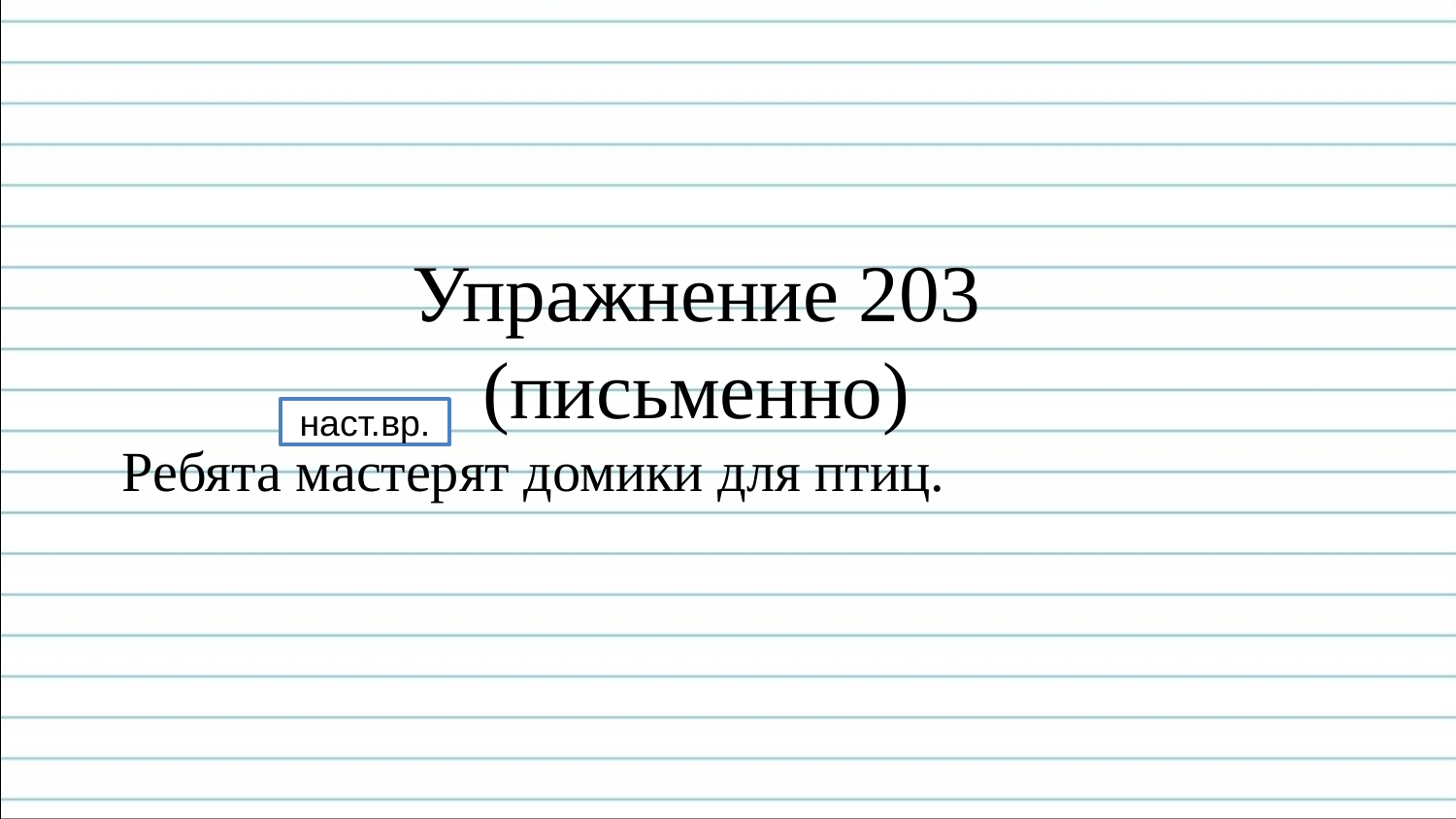

Упражнение 203
(письменно)
    Ребята мастерят домики для птиц.
наст.вр.